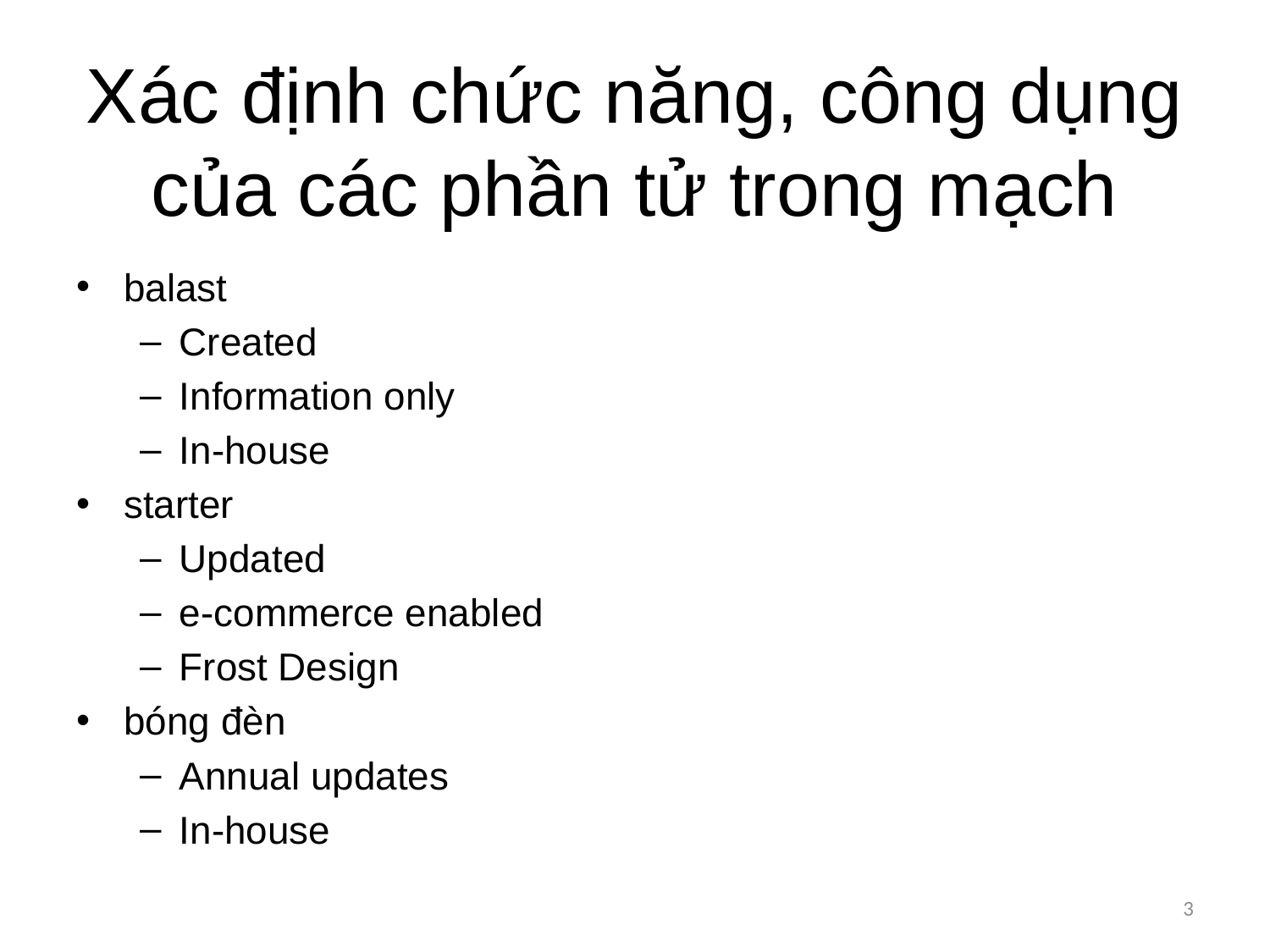

# Xác định chức năng, công dụng của các phần tử trong mạch
balast
Created
Information only
In-house
starter
Updated
e-commerce enabled
Frost Design
bóng đèn
Annual updates
In-house

3